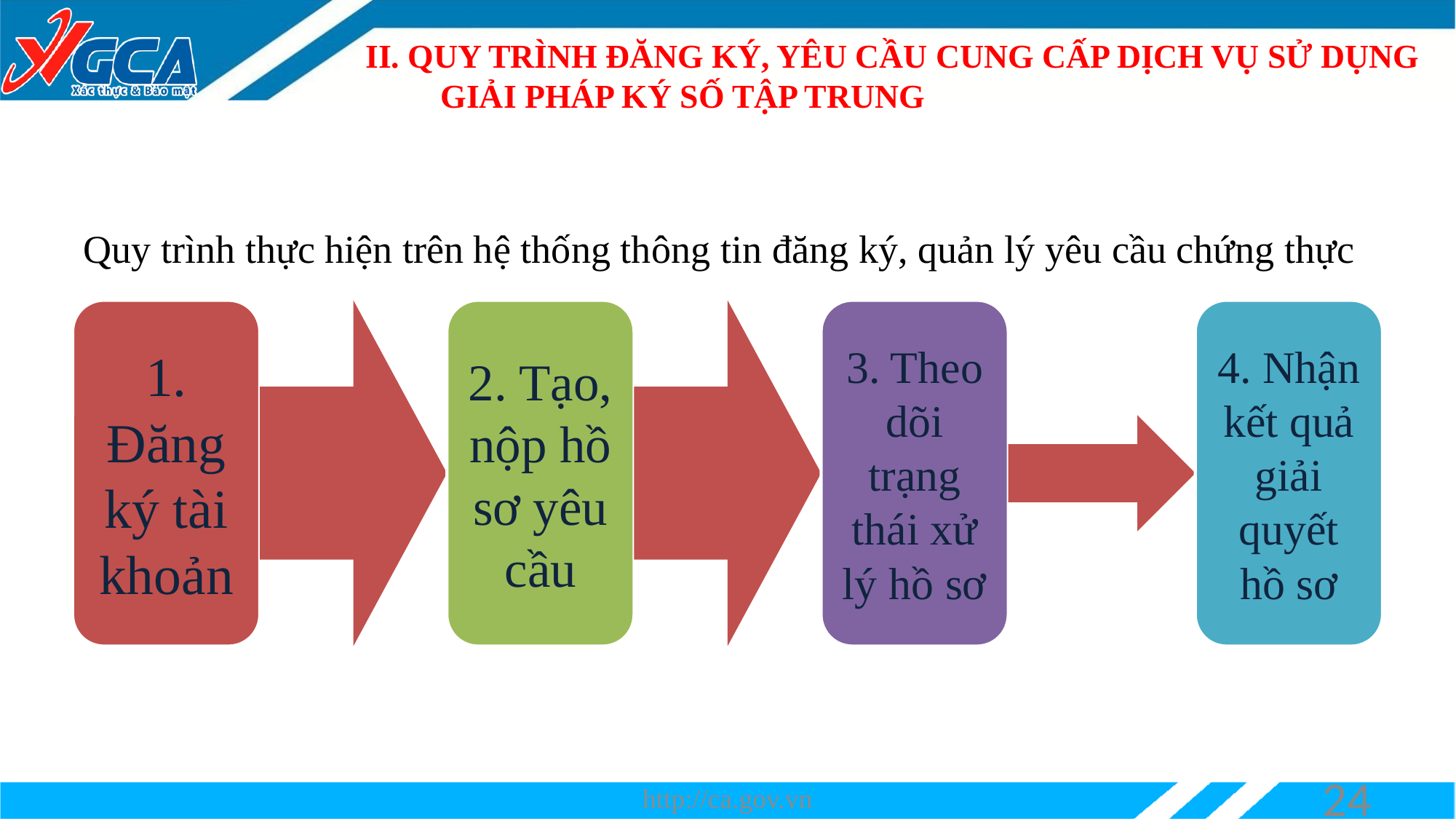

# II. QUY TRÌNH ĐĂNG KÝ, YÊU CẦU CUNG CẤP DỊCH VỤ SỬ DỤNG GIẢI PHÁP KÝ SỐ TẬP TRUNG
Quy trình thực hiện trên hệ thống thông tin đăng ký, quản lý yêu cầu chứng thực
1. Đăng ký tài khoản
2. Tạo, nộp hồ sơ yêu cầu
3. Theo dõi trạng thái xử lý hồ sơ
4. Nhận kết quả giải quyết hồ sơ
http://ca.gov.vn
24